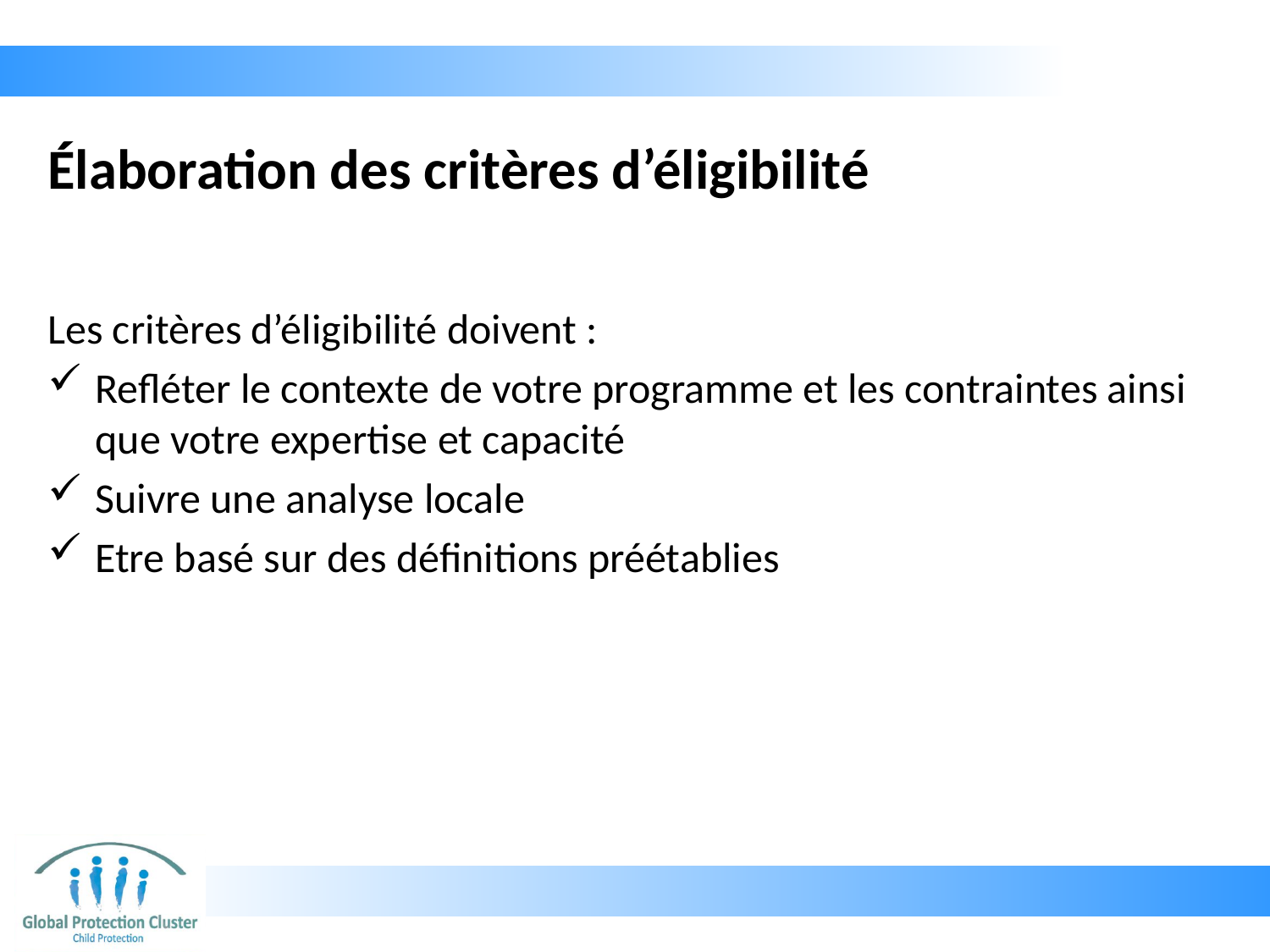

# Élaboration des critères d’éligibilité

Les critères d’éligibilité doivent :
Refléter le contexte de votre programme et les contraintes ainsi que votre expertise et capacité
Suivre une analyse locale
Etre basé sur des définitions préétablies